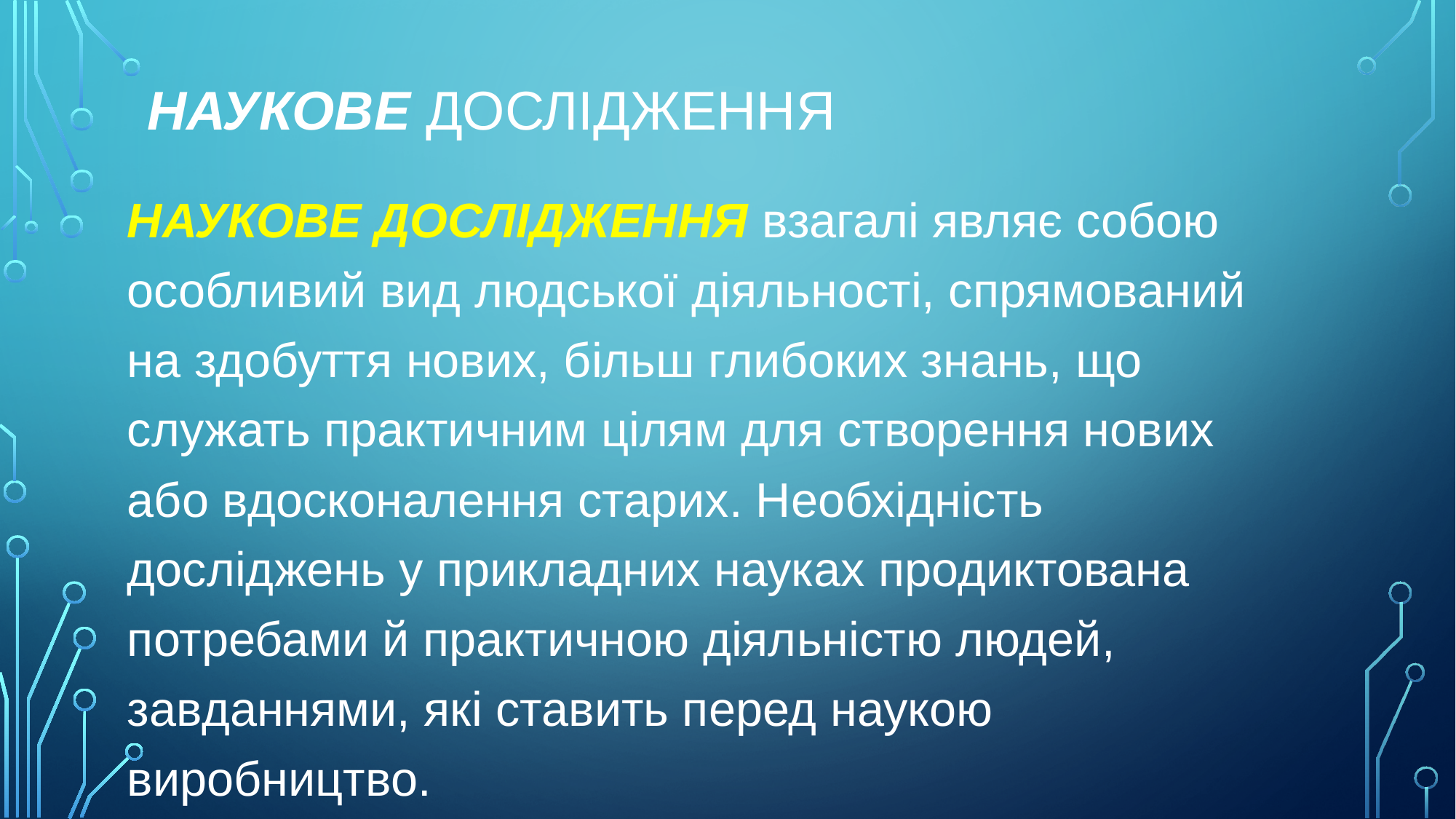

# Наукове дослідження
НАУКОВЕ ДОСЛІДЖЕННЯ взагалі являє собою особливий вид людської діяльності, спрямований на здобуття нових, більш глибоких знань, що служать практичним цілям для створення нових або вдосконалення старих. Необхідність досліджень у прикладних науках продиктована потребами й практичною діяльністю людей, завданнями, які ставить перед наукою виробництво.